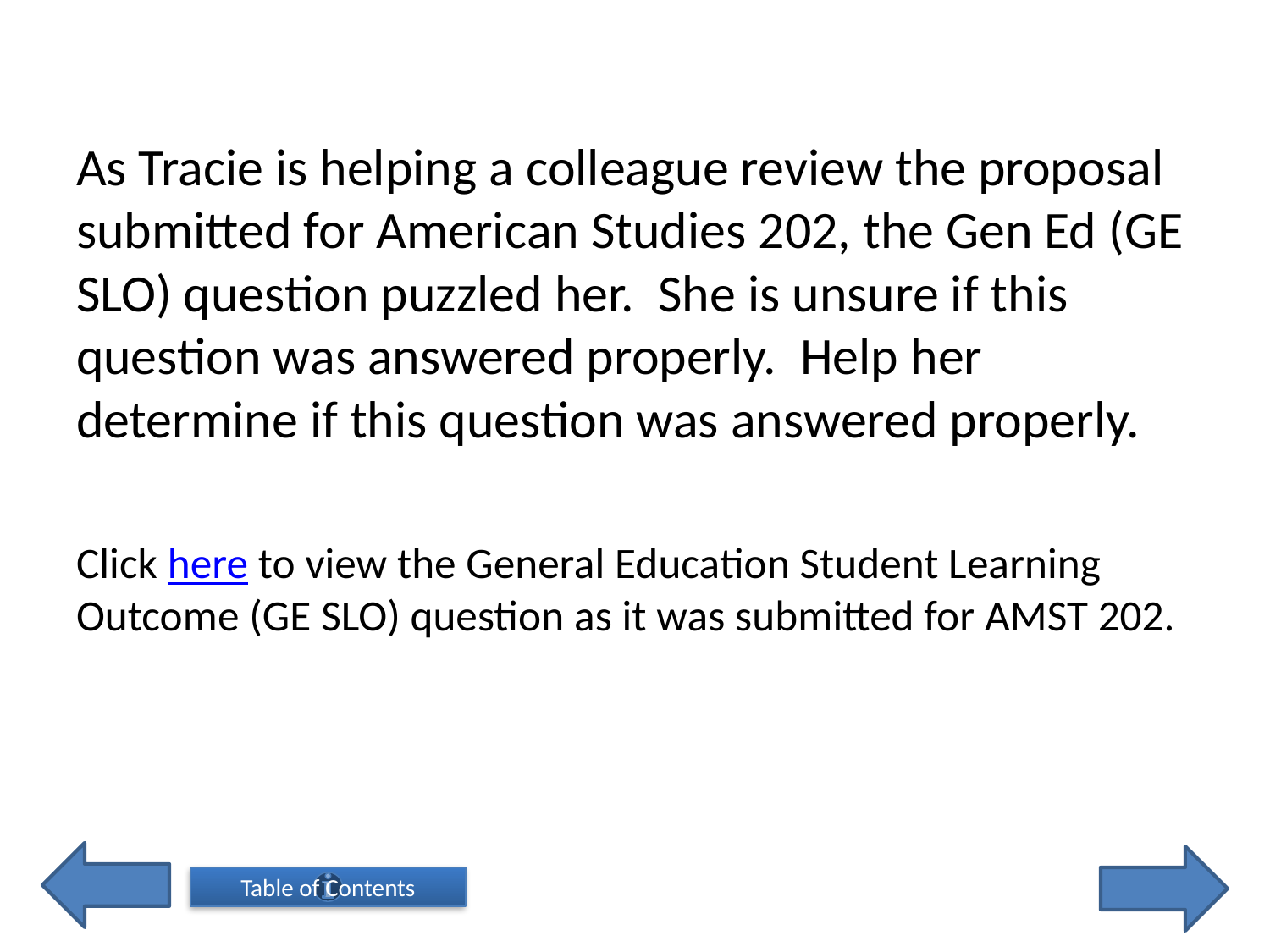

As Tracie is helping a colleague review the proposal submitted for American Studies 202, the Gen Ed (GE SLO) question puzzled her.  She is unsure if this question was answered properly.  Help her determine if this question was answered properly.
Click here to view the General Education Student Learning Outcome (GE SLO) question as it was submitted for AMST 202.

Table of Contents